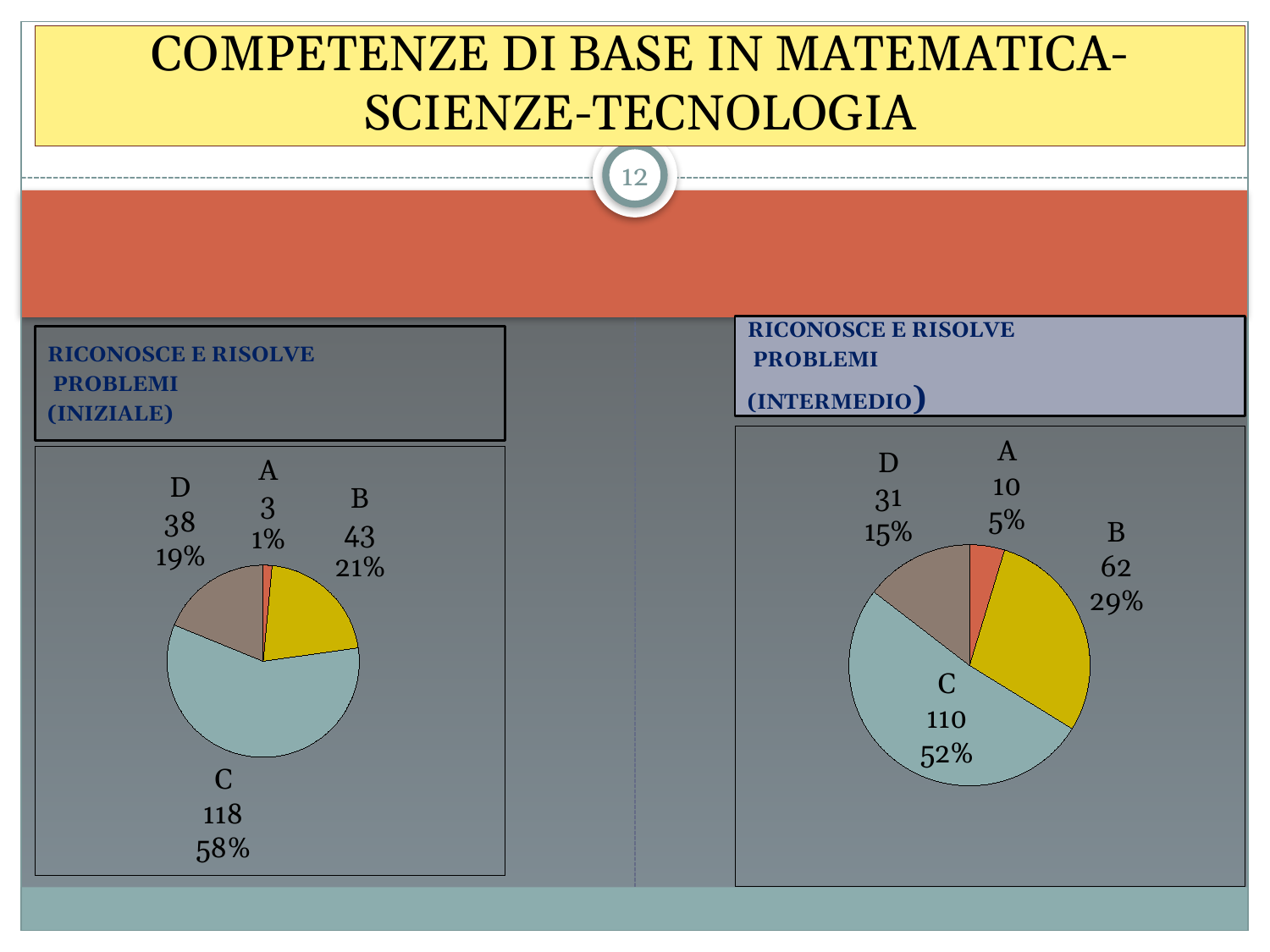

# COMPETENZE DI BASE IN MATEMATICA-SCIENZE-TECNOLOGIA
12
RICONOSCE E RISOLVE
 PROBLEMI
(INTERMEDIO)
RICONOSCE E RISOLVE
 PROBLEMI
(INIZIALE)

### Chart

| Category | Vendite |
|---|---|
| A | 10.0 |
| B | 62.0 |
| C | 110.0 |
| D | 31.0 |

### Chart

| Category | Vendite |
|---|---|
| A | 3.0 |
| B | 43.0 |
| C | 118.0 |
| D | 38.0 |